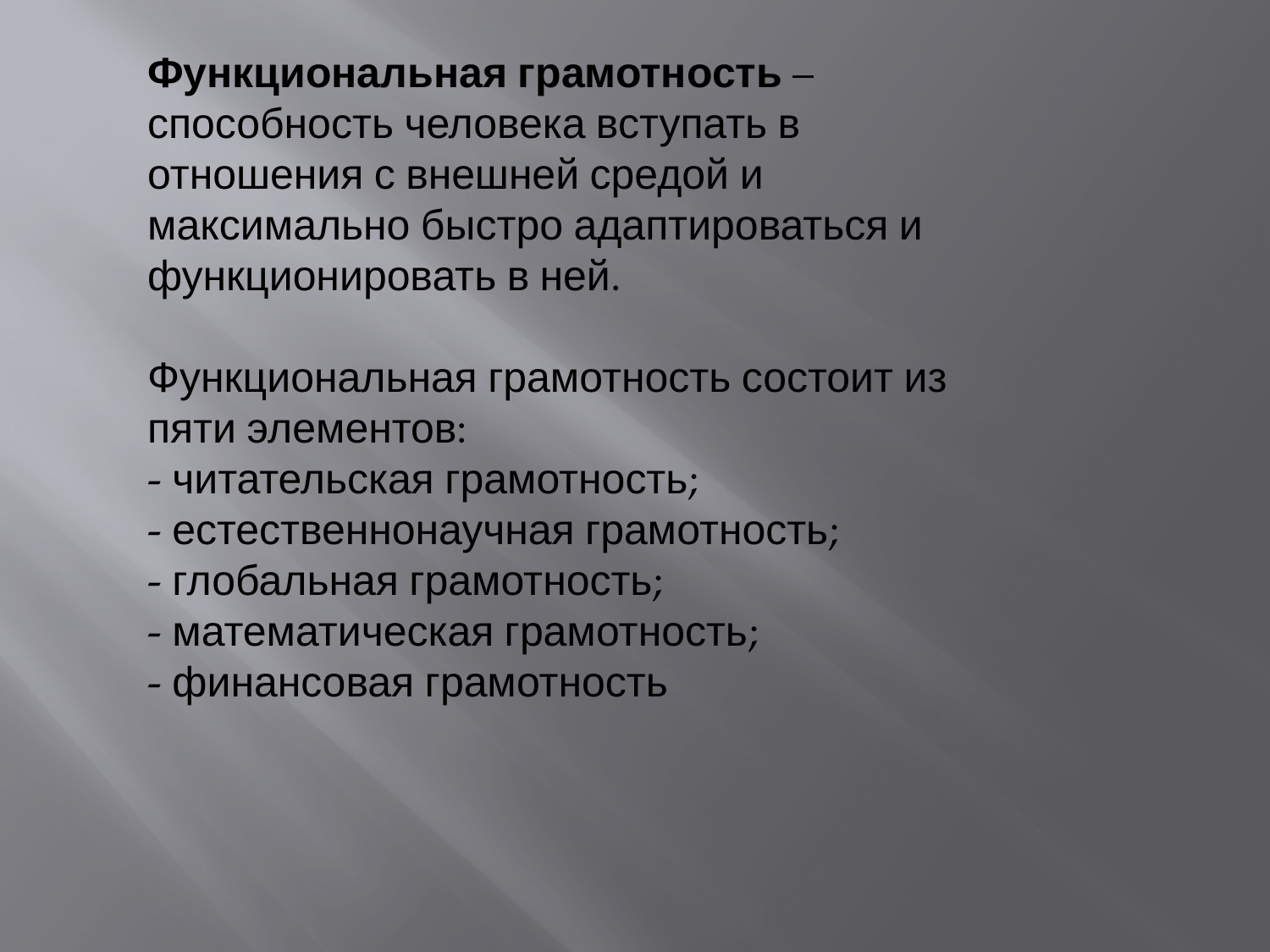

Функциональная грамотность –
способность человека вступать в отношения с внешней средой и максимально быстро адаптироваться и функционировать в ней.

Функциональная грамотность состоит из пяти элементов:
- читательская грамотность;
- естественнонаучная грамотность;
- глобальная грамотность;
- математическая грамотность;
- финансовая грамотность